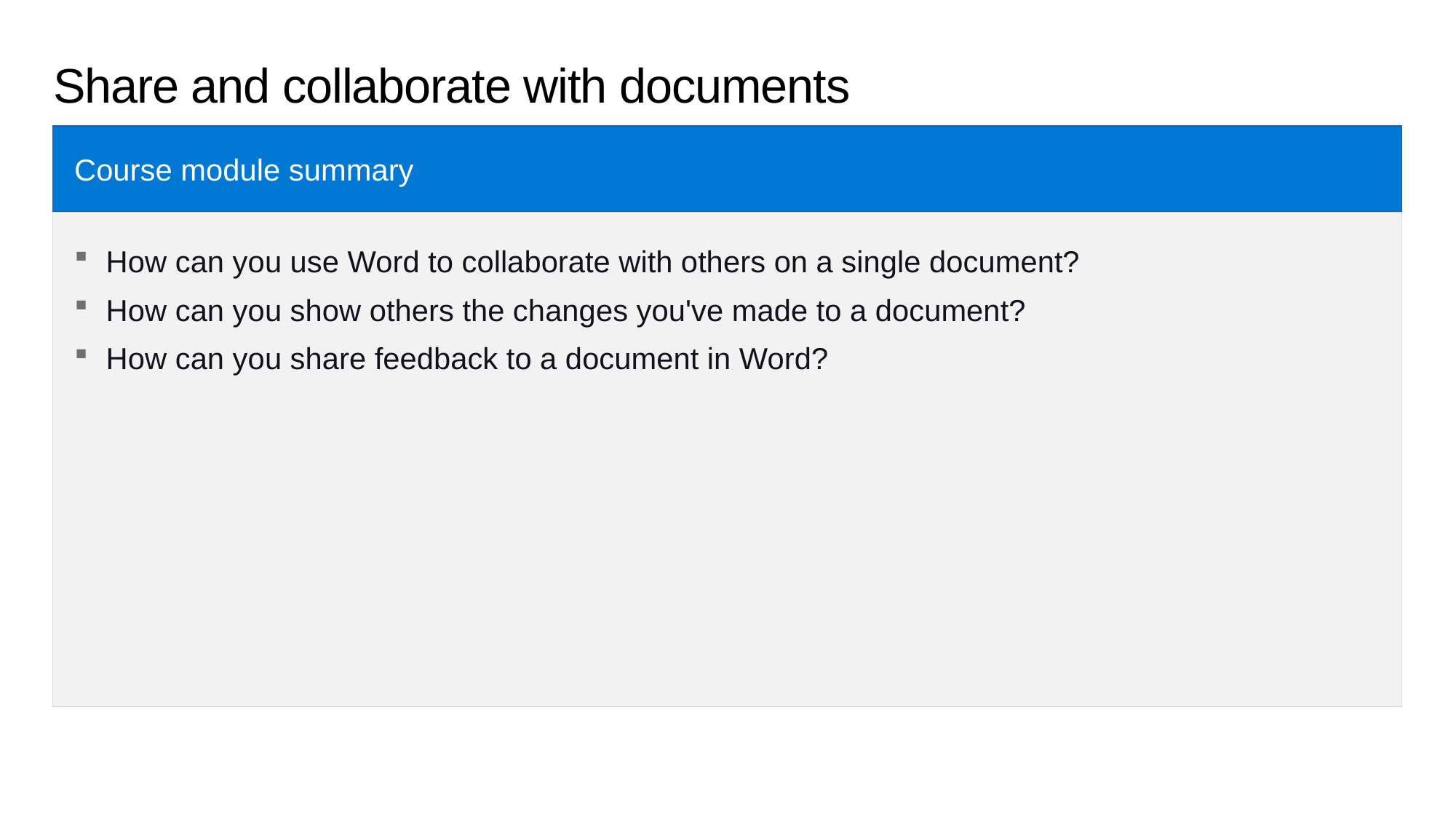

Share and collaborate with documents
Course module summary
How can you use Word to collaborate with others on a single document?
How can you show others the changes you've made to a document?
How can you share feedback to a document in Word?